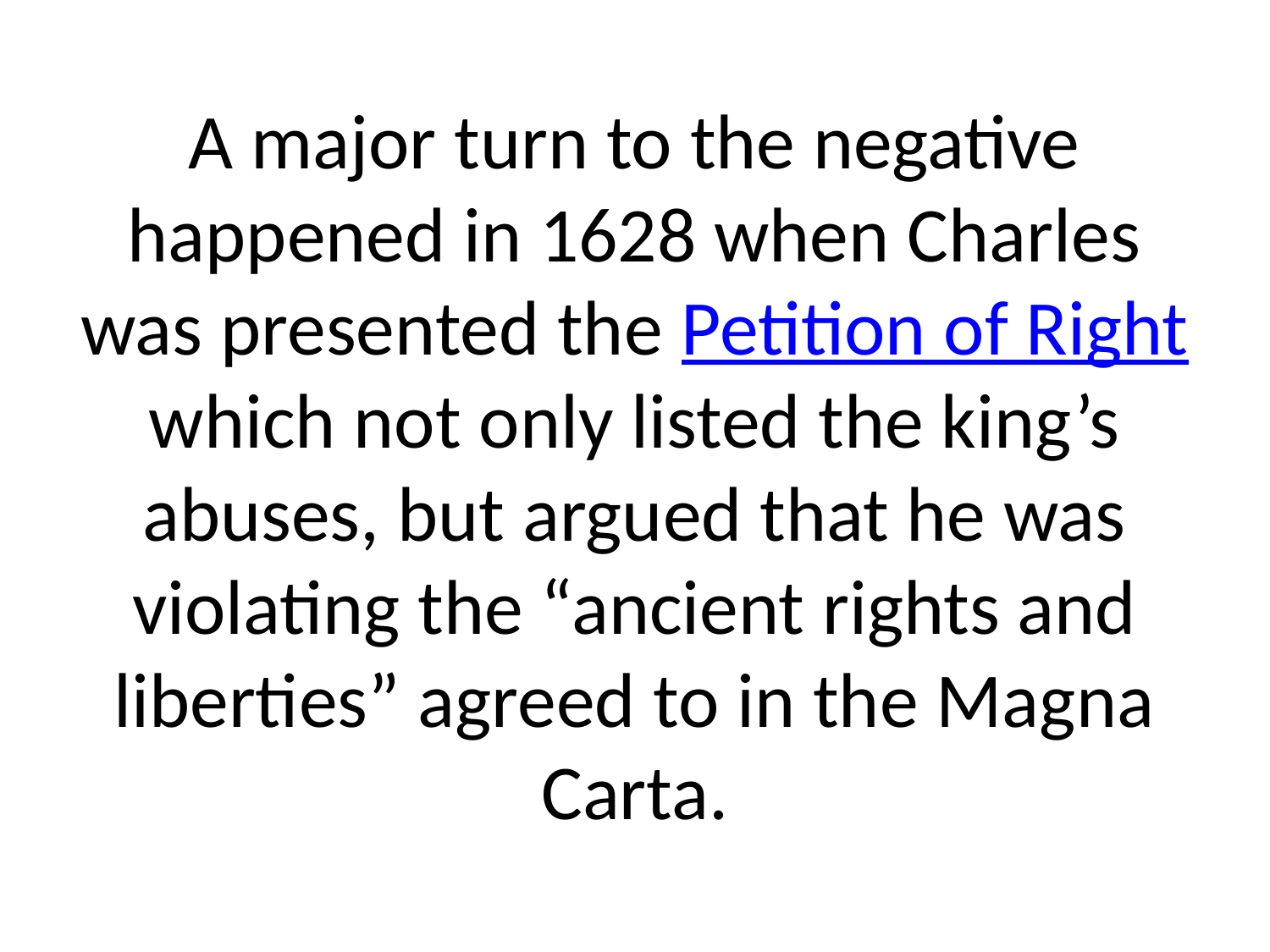

# A major turn to the negative happened in 1628 when Charles was presented the Petition of Right which not only listed the king’s abuses, but argued that he was violating the “ancient rights and liberties” agreed to in the Magna Carta.